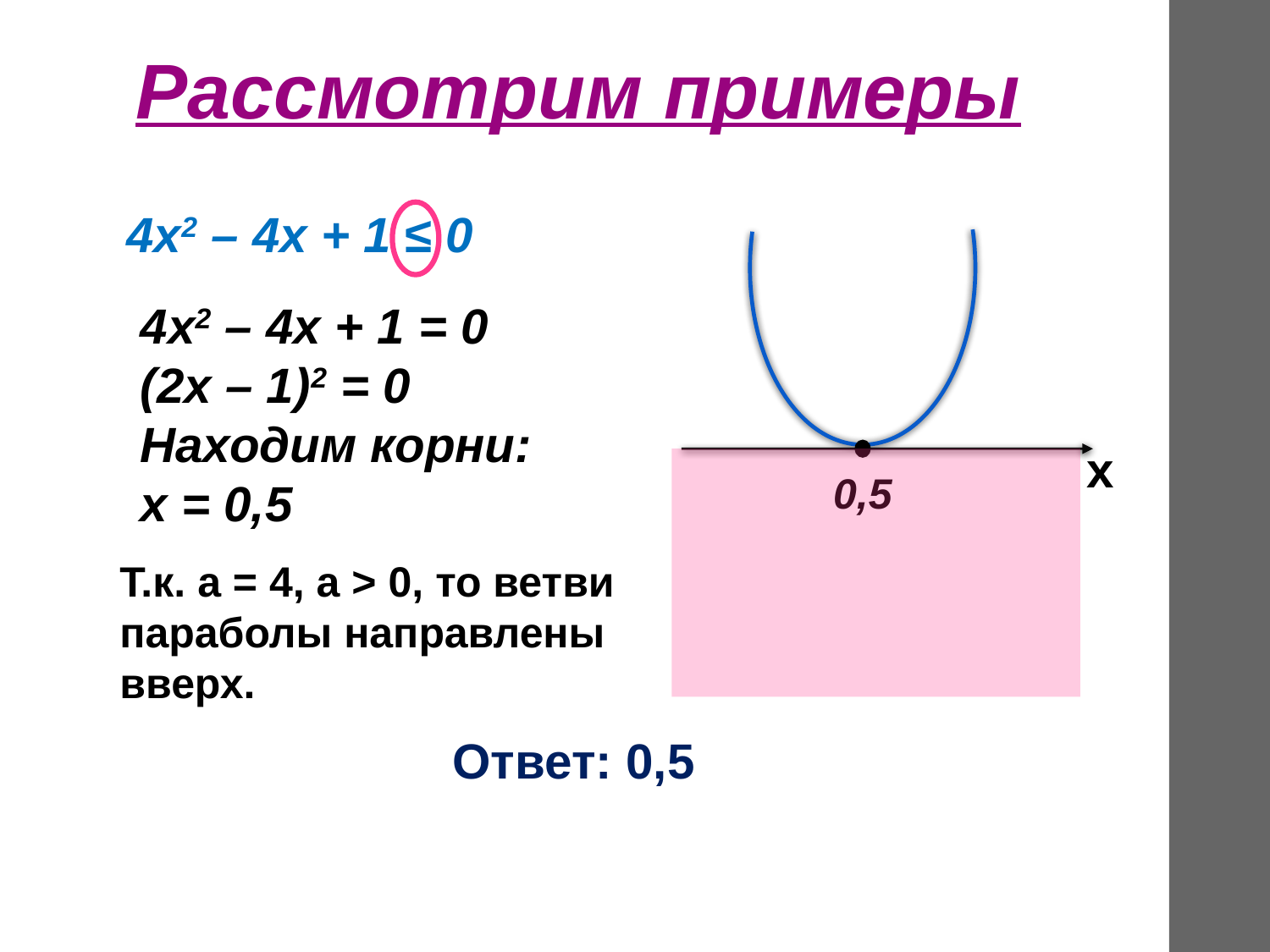

Рассмотрим примеры

4х2 – 4х + 1 ≤ 0

4х2 – 4х + 1 = 0
(2х – 1)2 = 0
Находим корни:
х = 0,5
х

0,5
Т.к. а = 4, а > 0, то ветви параболы направлены вверх.
Ответ: 0,5